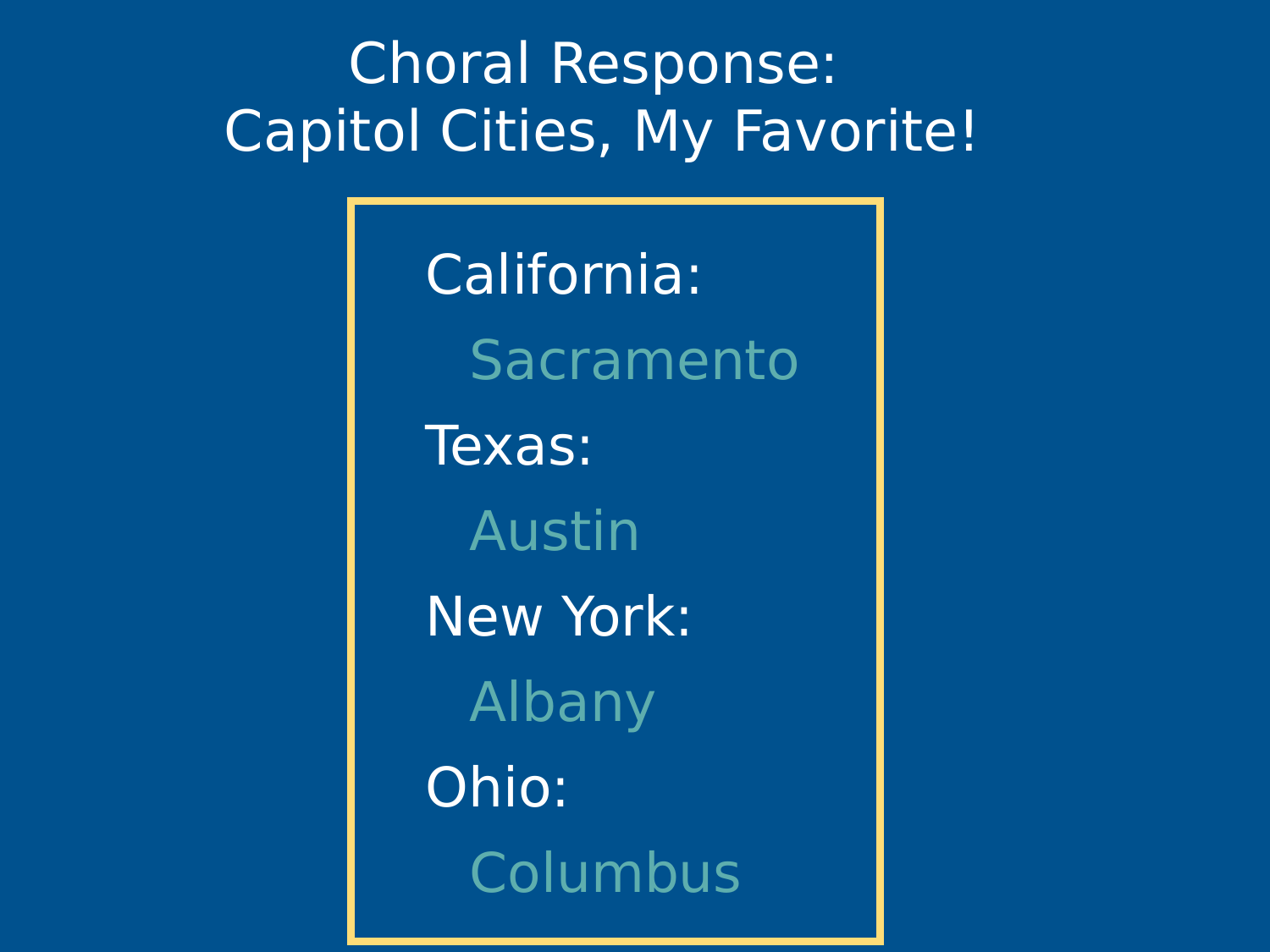

# Choral Response: Capitol Cities, My Favorite!

California:
	Sacramento
Texas:
	Austin
New York:
	Albany
Ohio:
	Columbus